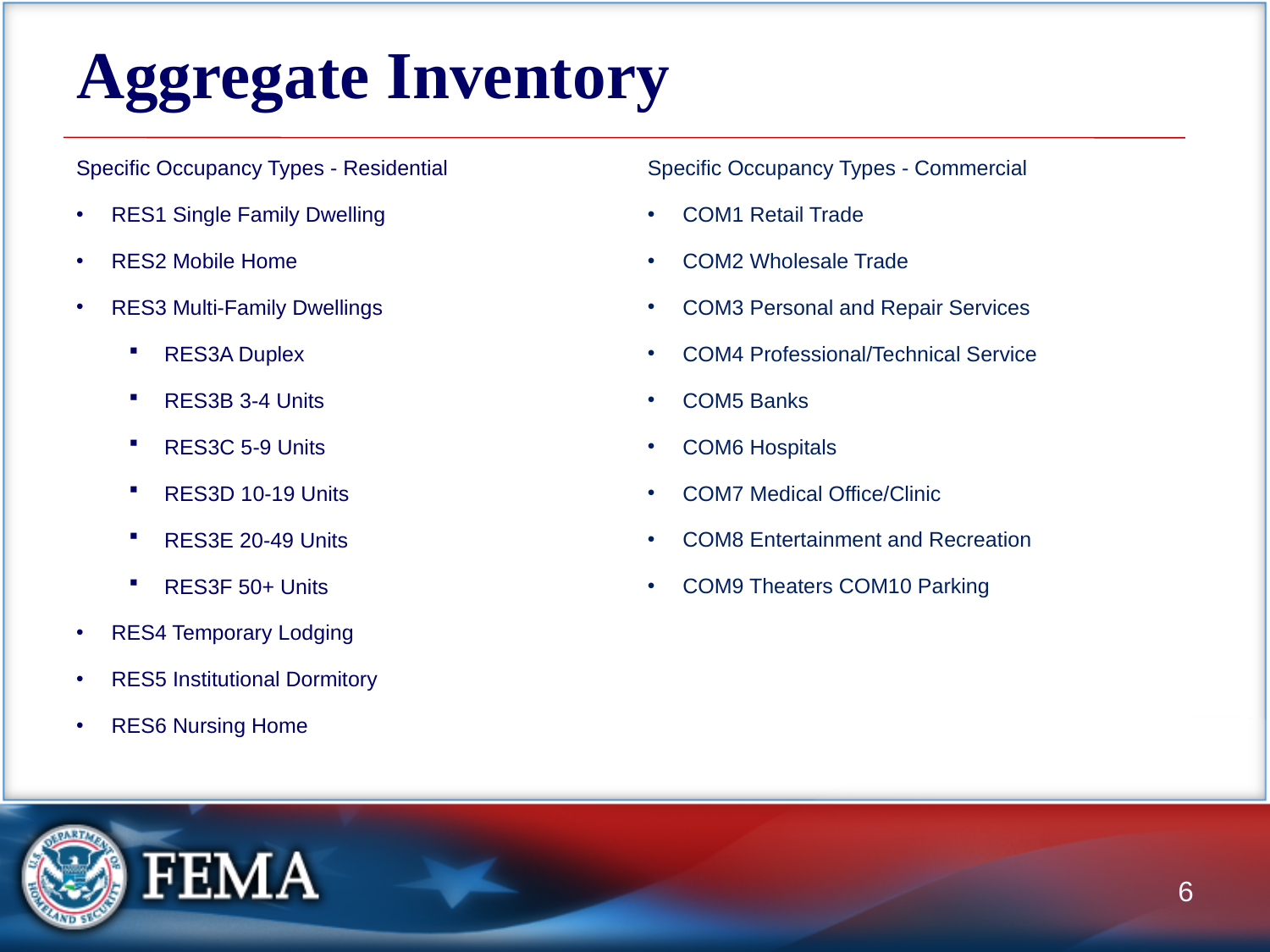

# Aggregate Inventory
Specific Occupancy Types - Residential
RES1 Single Family Dwelling
RES2 Mobile Home
RES3 Multi-Family Dwellings
RES3A Duplex
RES3B 3-4 Units
RES3C 5-9 Units
RES3D 10-19 Units
RES3E 20-49 Units
RES3F 50+ Units
RES4 Temporary Lodging
RES5 Institutional Dormitory
RES6 Nursing Home

Specific Occupancy Types - Commercial
COM1 Retail Trade
COM2 Wholesale Trade
COM3 Personal and Repair Services
COM4 Professional/Technical Service
COM5 Banks
COM6 Hospitals
COM7 Medical Office/Clinic
COM8 Entertainment and Recreation
COM9 Theaters COM10 Parking

6